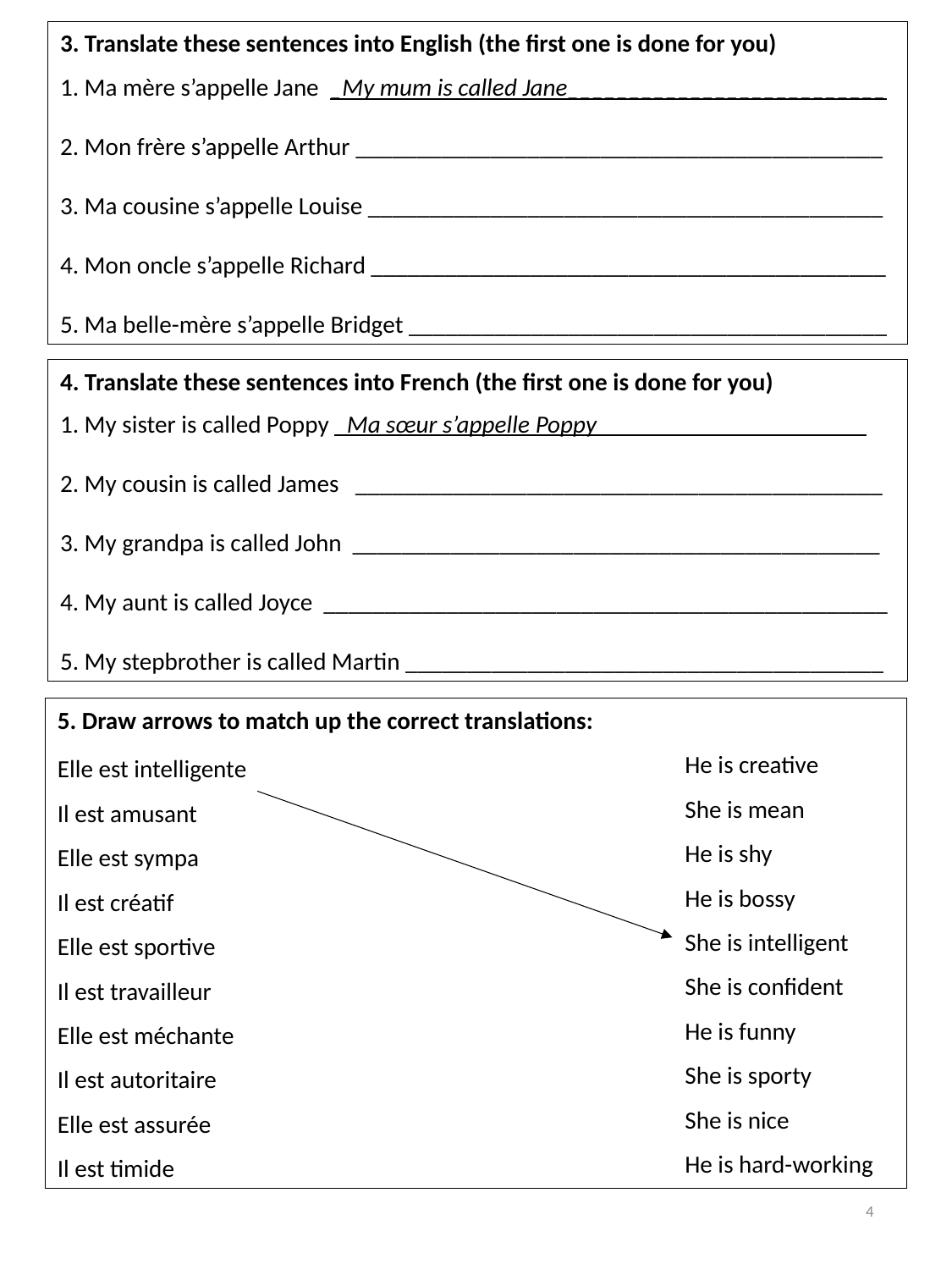

3. Translate these sentences into English (the first one is done for you)

1. Ma mère s’appelle Jane  _My mum is called Jane__________________________

2. Mon frère s’appelle Arthur ___________________________________________

3. Ma cousine s’appelle Louise __________________________________________

4. Mon oncle s’appelle Richard __________________________________________

5. Ma belle-mère s’appelle Bridget _______________________________________
4. Translate these sentences into French (the first one is done for you)

1. My sister is called Poppy _Ma sœur s’appelle Poppy______________________

2. My cousin is called James   ___________________________________________

3. My grandpa is called John  ___________________________________________

4. My aunt is called Joyce  ______________________________________________

5. My stepbrother is called Martin _______________________________________
5. Draw arrows to match up the correct translations:

Elle est intelligente
Il est amusant
Elle est sympa
Il est créatif
Elle est sportive
Il est travailleur
Elle est méchante
Il est autoritaire
Elle est assurée
Il est timide
He is creative
She is mean
He is shy
He is bossy
She is intelligent
She is confident
He is funny
She is sporty
She is nice
He is hard-working

4